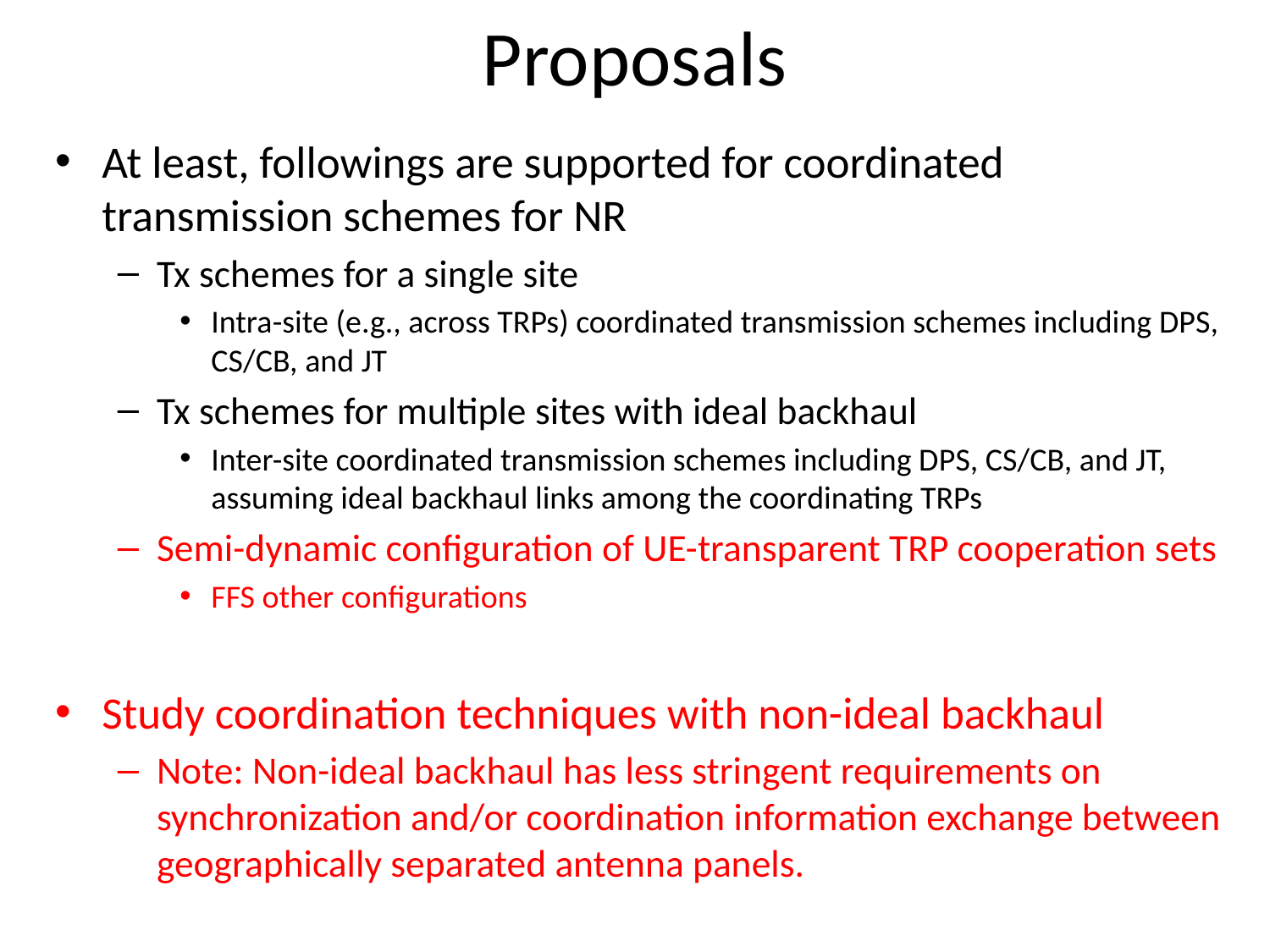

# Proposals
At least, followings are supported for coordinated transmission schemes for NR
Tx schemes for a single site
Intra-site (e.g., across TRPs) coordinated transmission schemes including DPS, CS/CB, and JT
Tx schemes for multiple sites with ideal backhaul
Inter-site coordinated transmission schemes including DPS, CS/CB, and JT, assuming ideal backhaul links among the coordinating TRPs
Semi-dynamic configuration of UE-transparent TRP cooperation sets
FFS other configurations

Study coordination techniques with non-ideal backhaul
Note: Non-ideal backhaul has less stringent requirements on synchronization and/or coordination information exchange between geographically separated antenna panels.